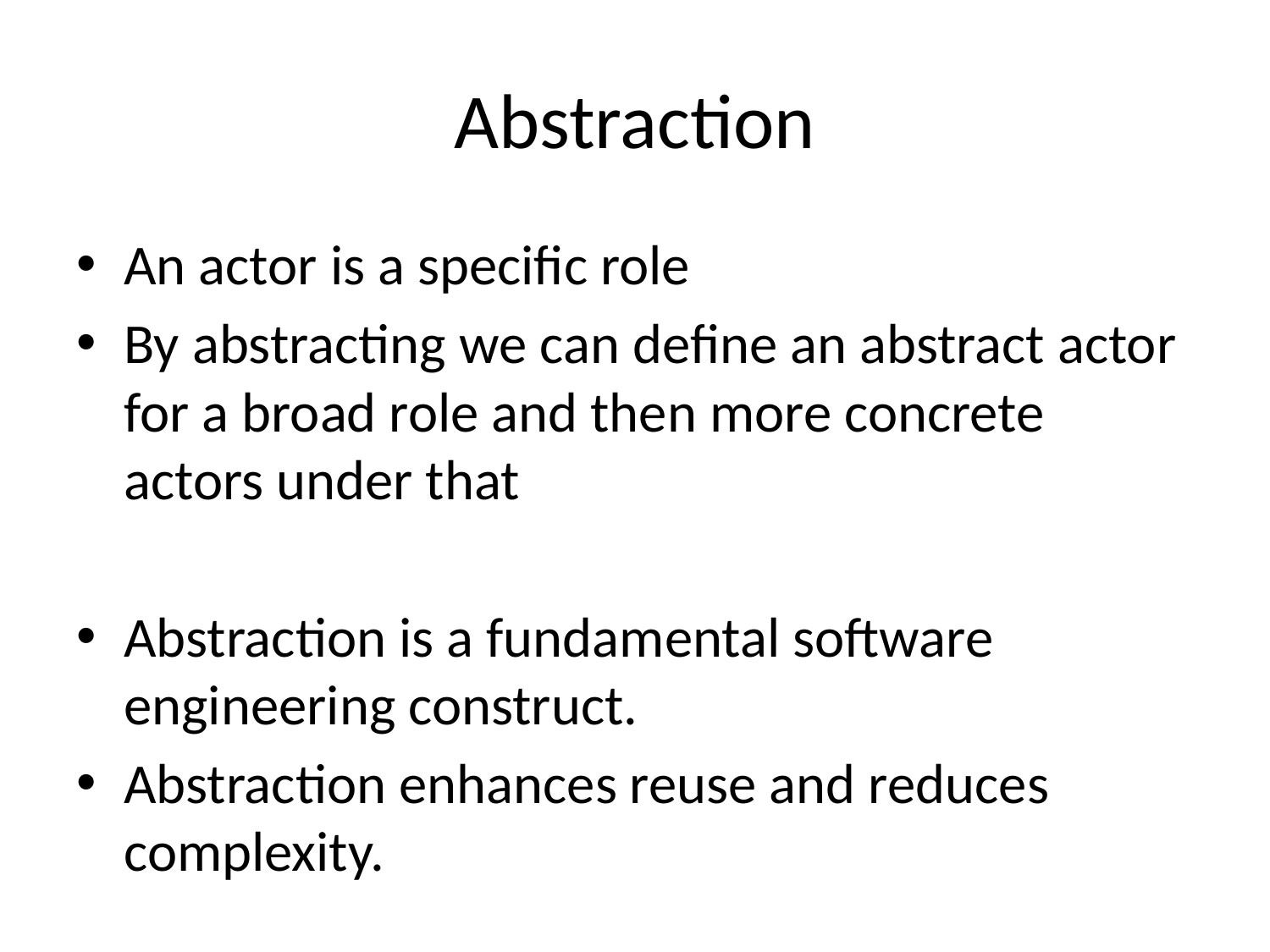

# Abstraction
An actor is a specific role
By abstracting we can define an abstract actor for a broad role and then more concrete actors under that

Abstraction is a fundamental software engineering construct.
Abstraction enhances reuse and reduces complexity.